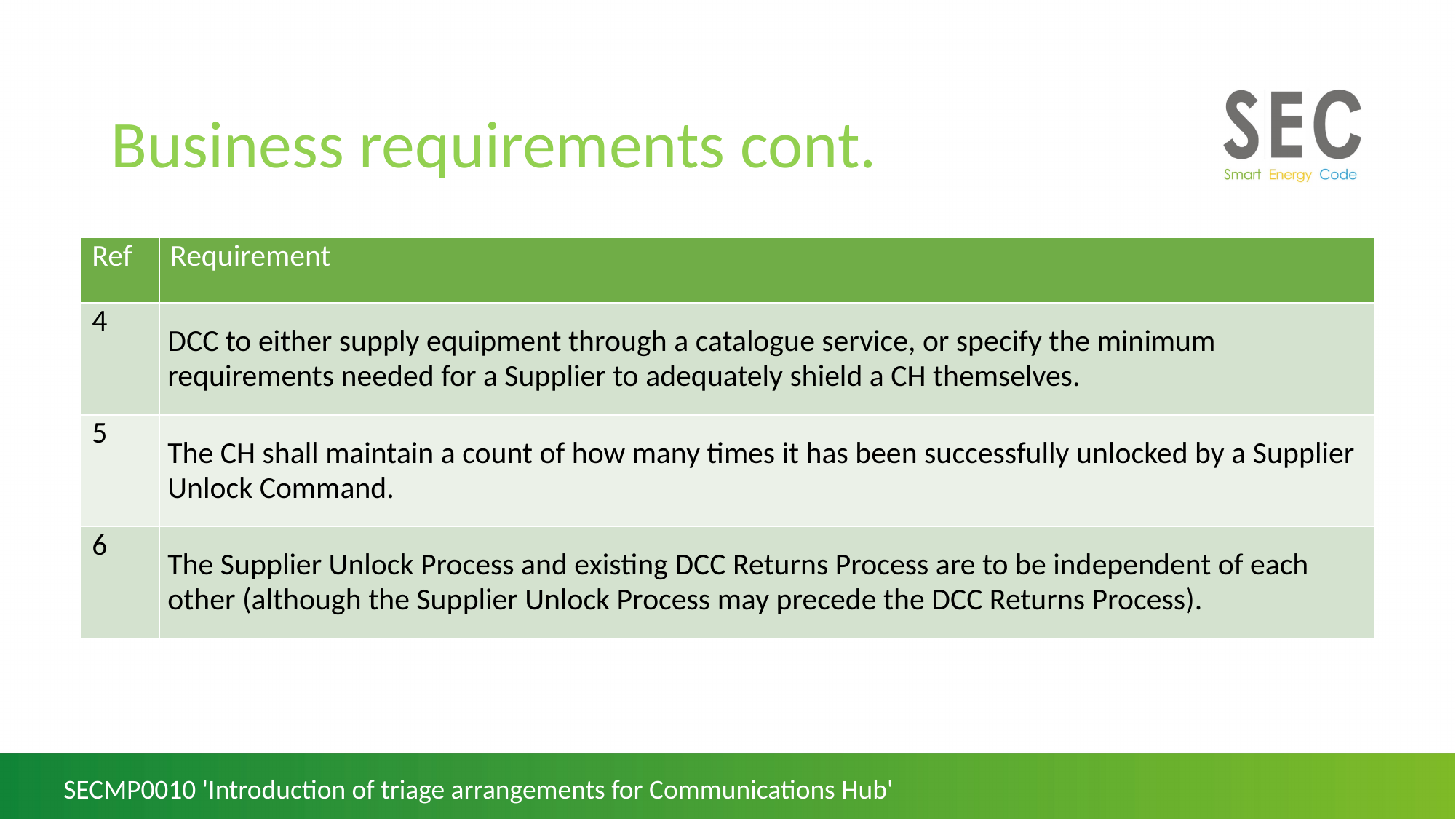

# Business requirements cont.
| Ref | Requirement |
| --- | --- |
| 4 | DCC to either supply equipment through a catalogue service, or specify the minimum requirements needed for a Supplier to adequately shield a CH themselves. |
| 5 | The CH shall maintain a count of how many times it has been successfully unlocked by a Supplier Unlock Command. |
| 6 | The Supplier Unlock Process and existing DCC Returns Process are to be independent of each other (although the Supplier Unlock Process may precede the DCC Returns Process). |

SECMP0010 'Introduction of triage arrangements for Communications Hub'